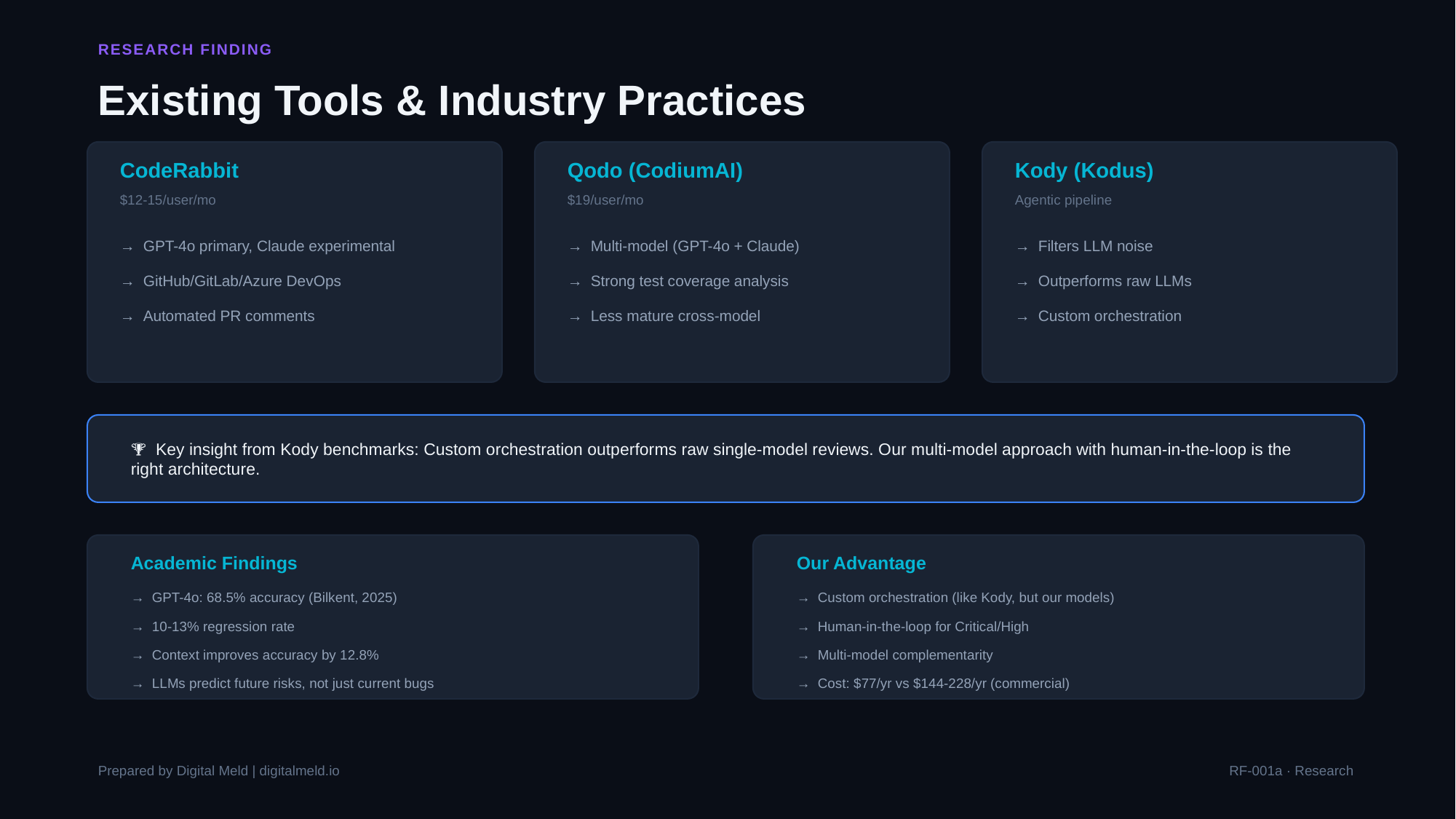

RESEARCH FINDING
Existing Tools & Industry Practices

CodeRabbit
Qodo (CodiumAI)
Kody (Kodus)
$12-15/user/mo
$19/user/mo
Agentic pipeline
→  GPT-4o primary, Claude experimental
→  Multi-model (GPT-4o + Claude)
→  Filters LLM noise
→  GitHub/GitLab/Azure DevOps
→  Strong test coverage analysis
→  Outperforms raw LLMs
→  Automated PR comments
→  Less mature cross-model
→  Custom orchestration

🏆  Key insight from Kody benchmarks: Custom orchestration outperforms raw single-model reviews. Our multi-model approach with human-in-the-loop is the right architecture.

Academic Findings
Our Advantage
→  GPT-4o: 68.5% accuracy (Bilkent, 2025)
→  Custom orchestration (like Kody, but our models)
→  10-13% regression rate
→  Human-in-the-loop for Critical/High
→  Context improves accuracy by 12.8%
→  Multi-model complementarity
→  LLMs predict future risks, not just current bugs
→  Cost: $77/yr vs $144-228/yr (commercial)
Prepared by Digital Meld | digitalmeld.io
RF-001a · Research